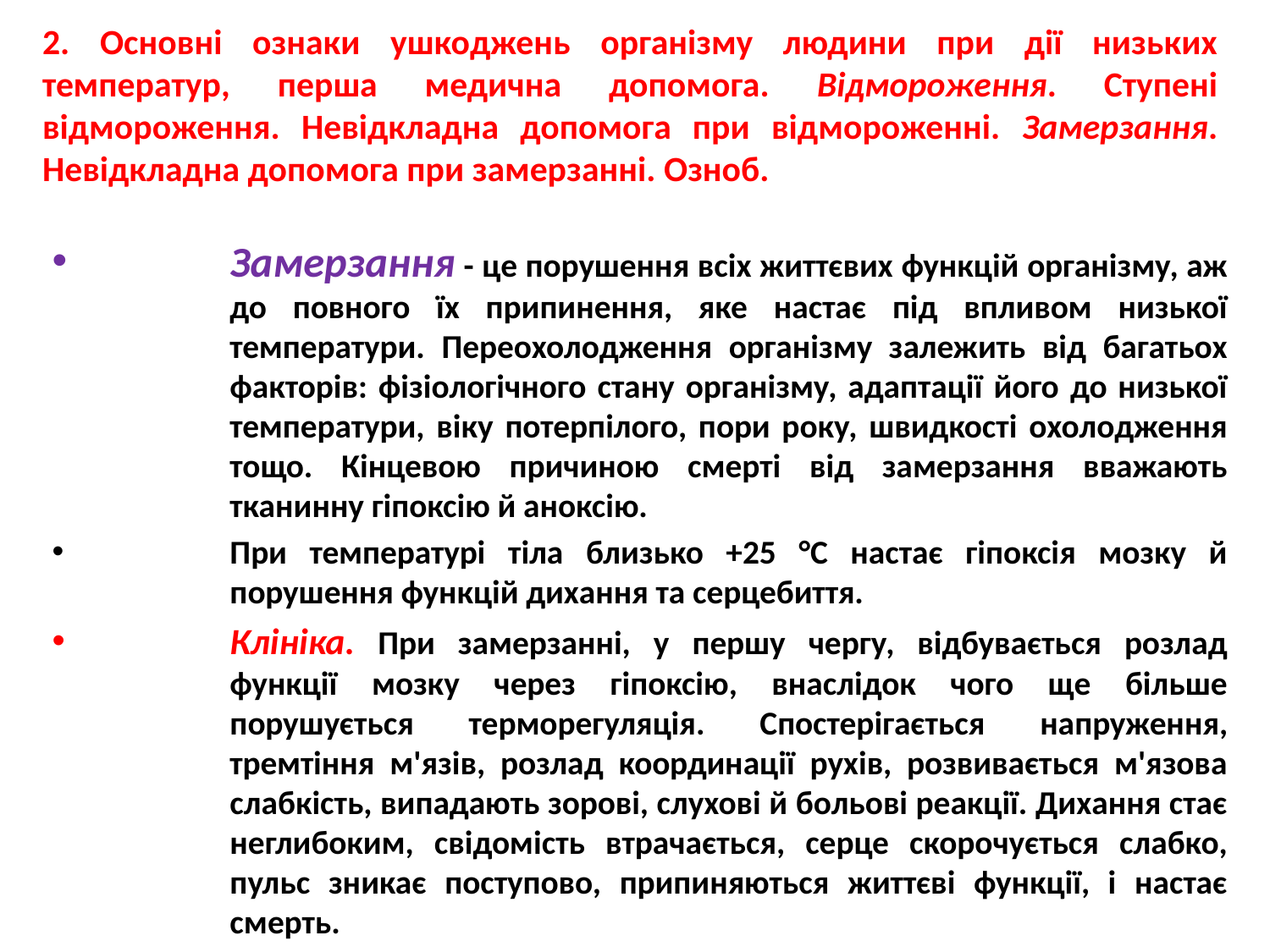

2. Основні ознаки ушкоджень організму людини при дії низьких температур, перша медична допомога. Відмороження. Ступені відмороження. Невідкладна допомога при відмороженні. Замерзання. Невідкладна допомога при замерзанні. Озноб.
Замерзання - це порушення всіх життєвих функцій організму, аж до повного їх припинення, яке настає під впливом низької температури. Переохолодження організму залежить від багатьох факторів: фізіологічного стану організму, адаптації його до низької температури, віку потерпілого, пори року, швидкості охолодження тощо. Кінцевою причиною смерті від замерзання вважають тканинну гіпоксію й аноксію.
При температурі тіла близько +25 °С настає гіпоксія мозку й порушення функцій дихання та серцебиття.
Клініка. При замерзанні, у першу чергу, відбувається розлад функції мозку через гіпоксію, внаслідок чого ще більше порушується терморегуляція. Спостерігається напруження, тремтіння м'язів, розлад координації рухів, розвивається м'язова слабкість, випадають зорові, слухові й больові реакції. Дихання стає неглибоким, свідомість втрачається, серце скорочується слабко, пульс зникає поступово, припиняються життєві функції, і настає смерть.